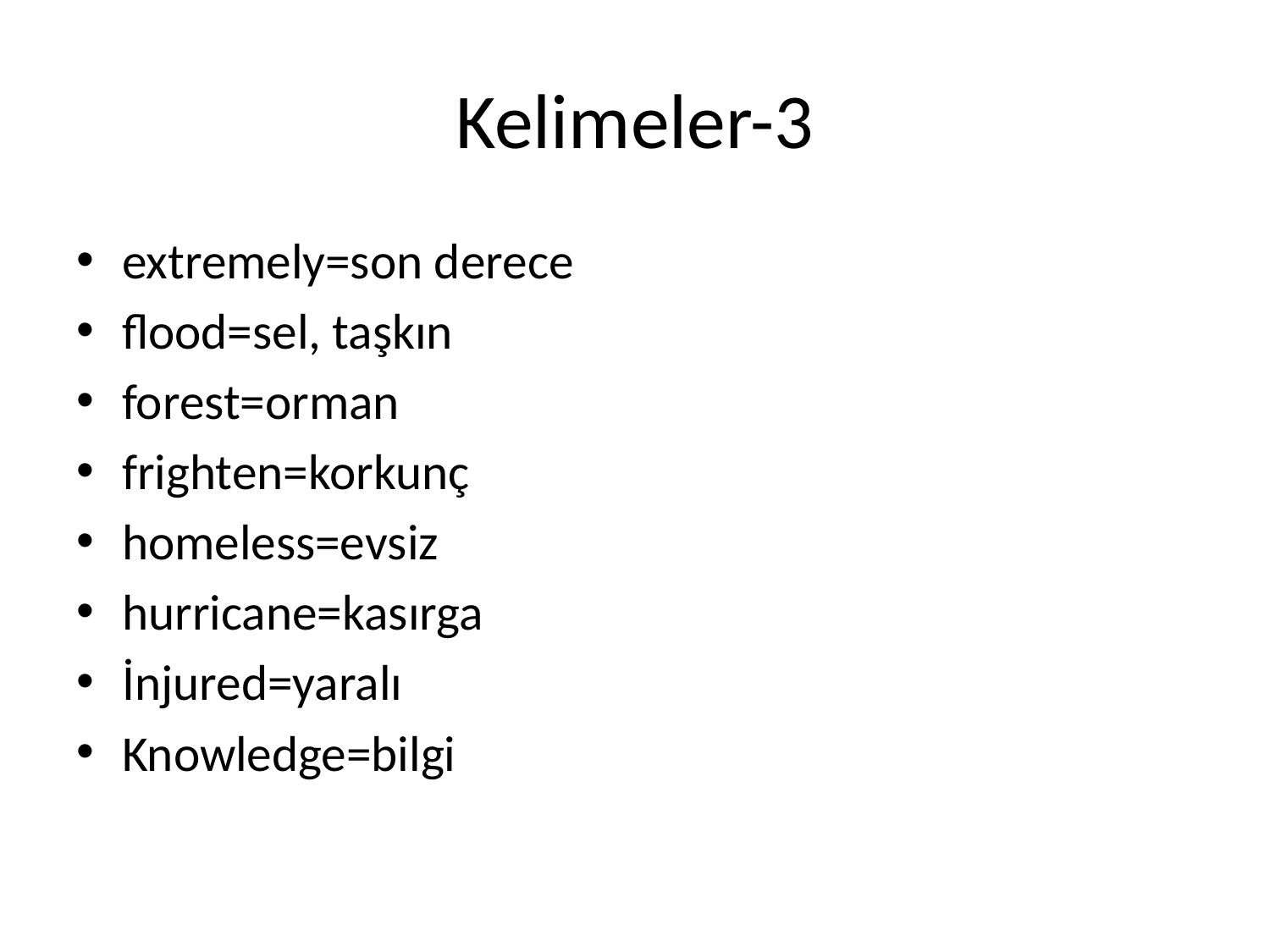

# Kelimeler-3
extremely=son derece
flood=sel, taşkın
forest=orman
frighten=korkunç
homeless=evsiz
hurricane=kasırga
İnjured=yaralı
Knowledge=bilgi